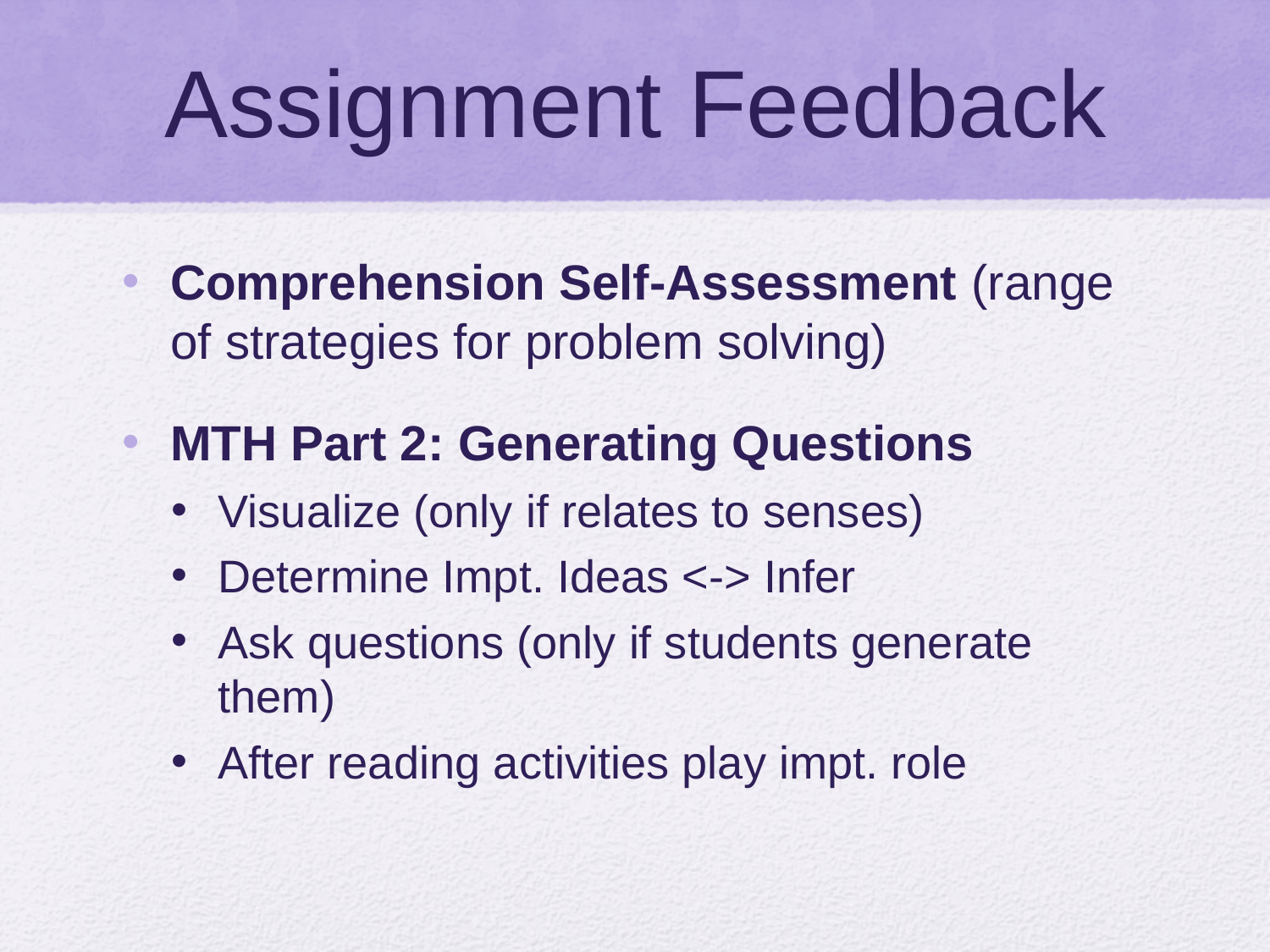

# Assignment Feedback
Comprehension Self-Assessment (range of strategies for problem solving)
MTH Part 2: Generating Questions
Visualize (only if relates to senses)
Determine Impt. Ideas <-> Infer
Ask questions (only if students generate them)
After reading activities play impt. role